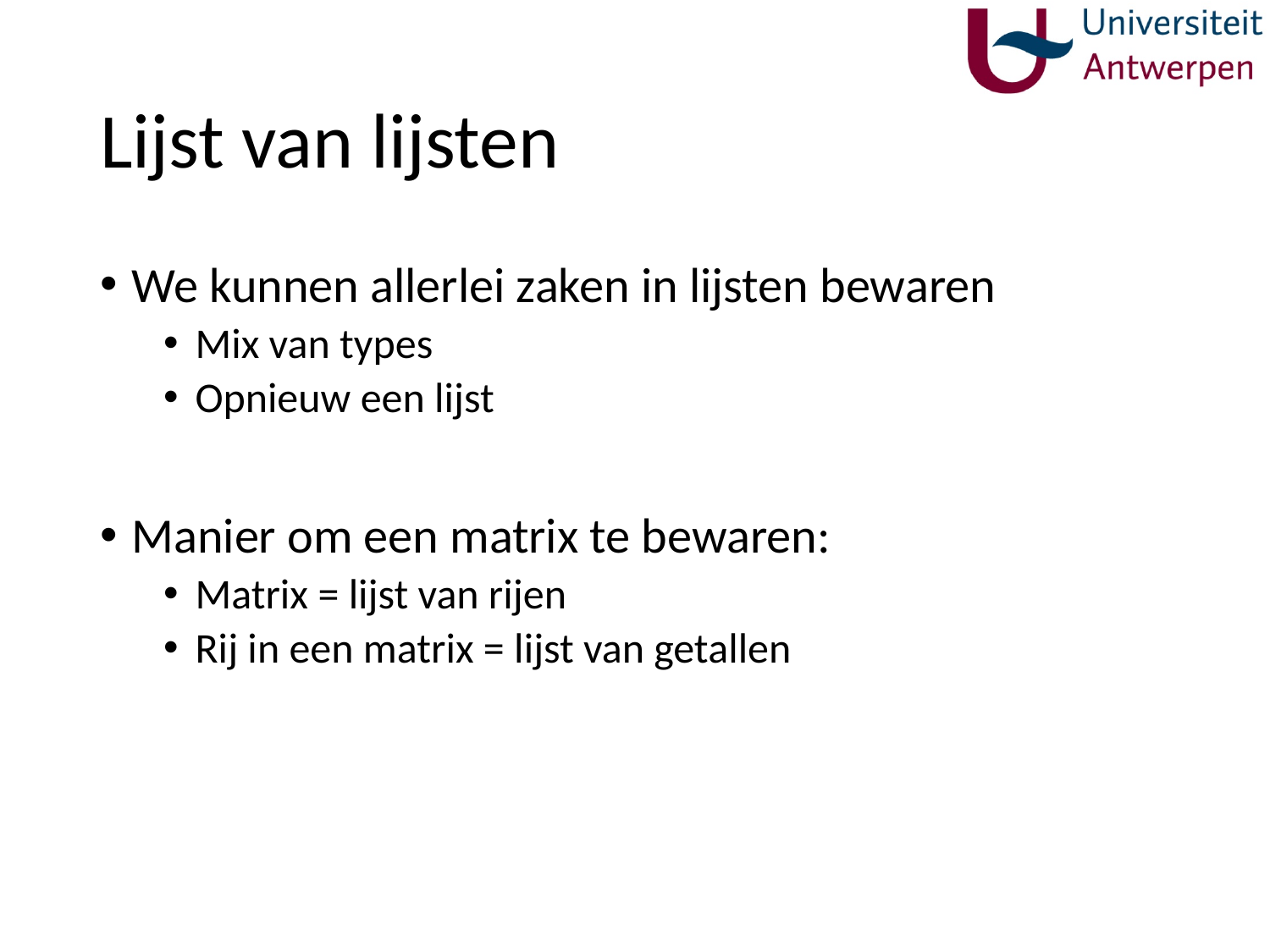

# Lijst van lijsten
We kunnen allerlei zaken in lijsten bewaren
Mix van types
Opnieuw een lijst

Manier om een matrix te bewaren:
Matrix = lijst van rijen
Rij in een matrix = lijst van getallen